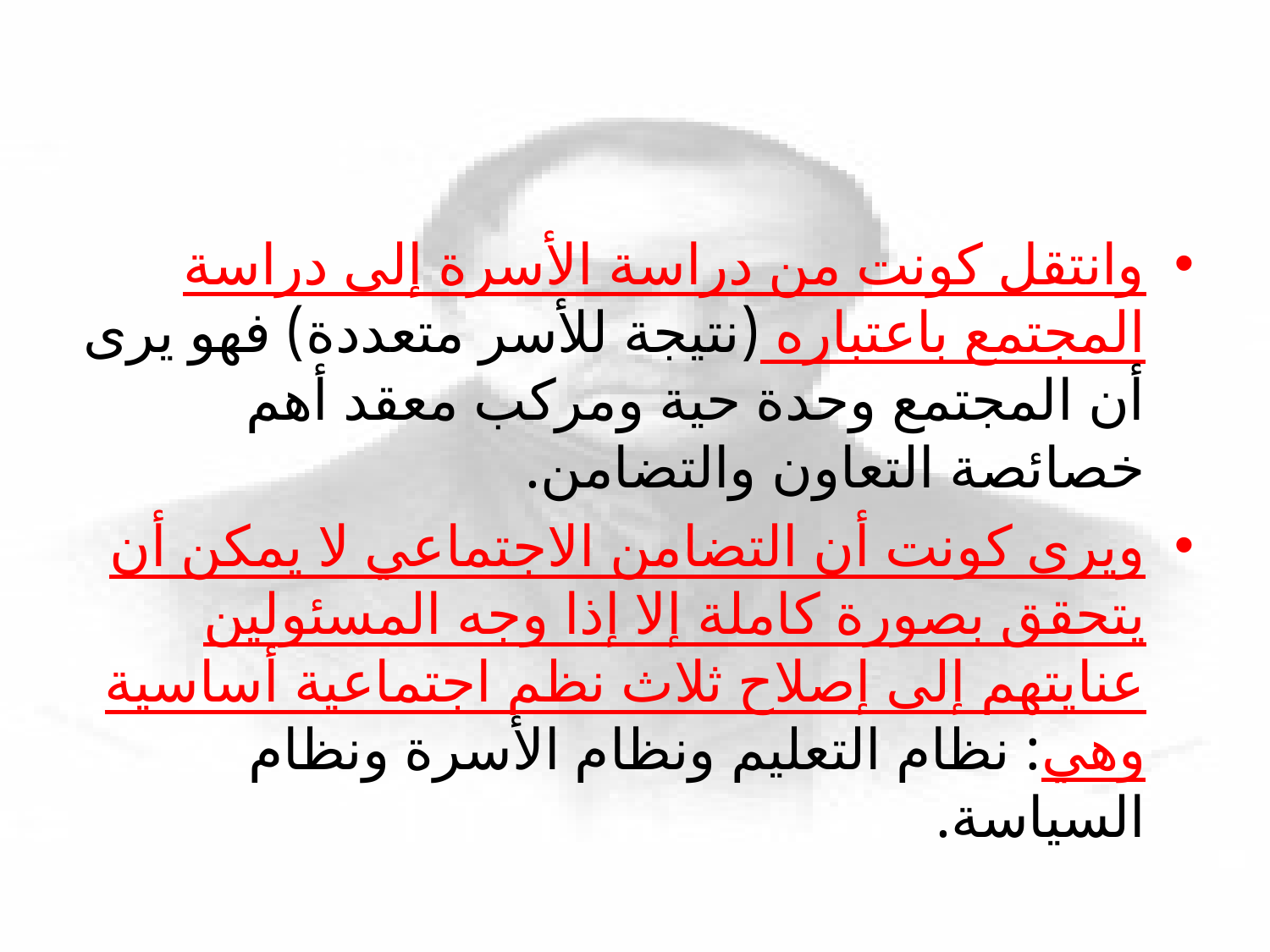

#
وانتقل كونت من دراسة الأسرة إلى دراسة المجتمع باعتباره (نتيجة للأسر متعددة) فهو يرى أن المجتمع وحدة حية ومركب معقد أهم خصائصة التعاون والتضامن.
ويرى كونت أن التضامن الاجتماعي لا يمكن أن يتحقق بصورة كاملة إلا إذا وجه المسئولين عنايتهم إلى إصلاح ثلاث نظم اجتماعية أساسية وهي: نظام التعليم ونظام الأسرة ونظام السياسة.